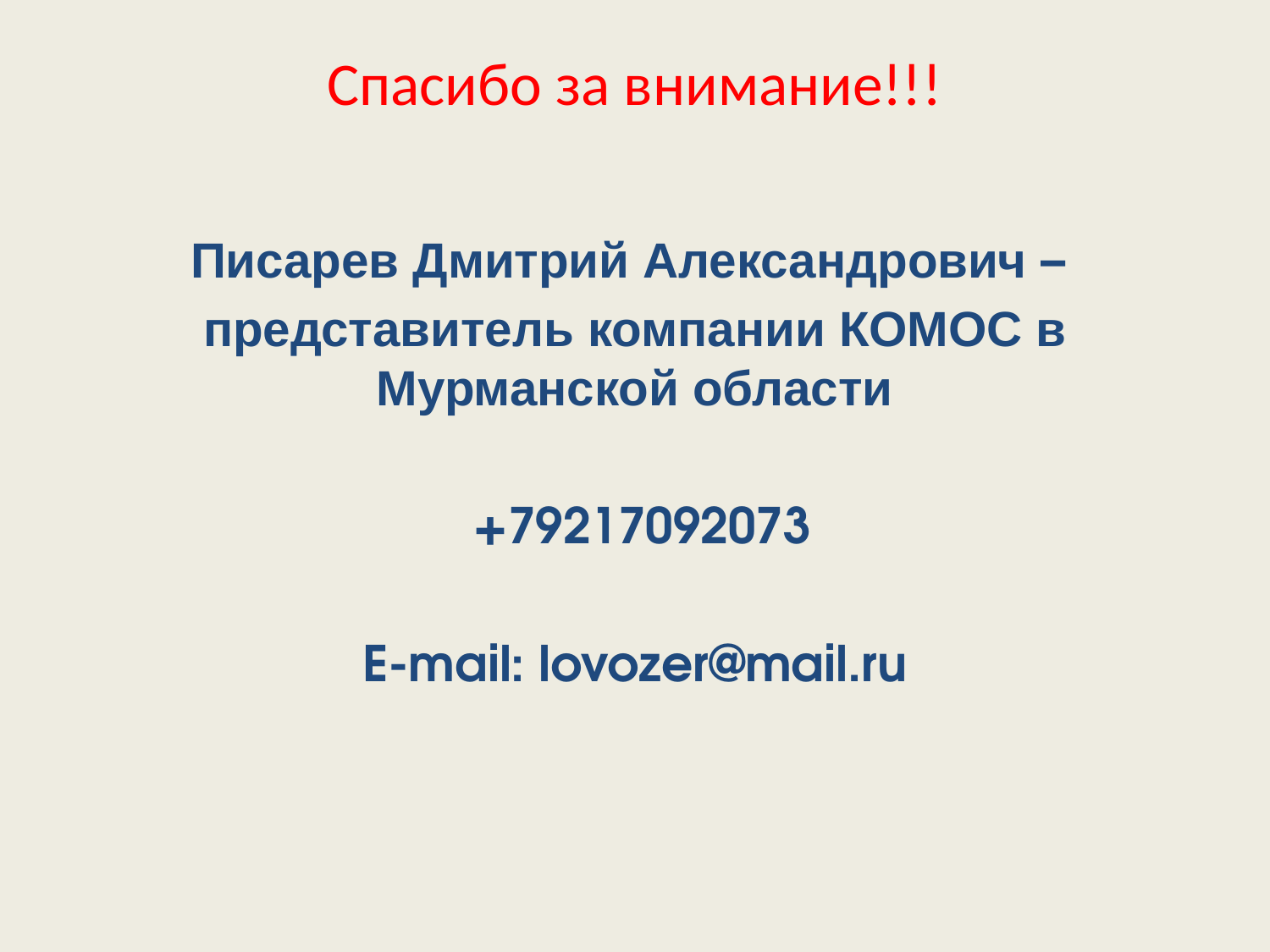

# Спасибо за внимание!!!
Писарев Дмитрий Александрович –
представитель компании КОМОС в Мурманской области

 +79217092073

E-mail: lovozer@mail.ru